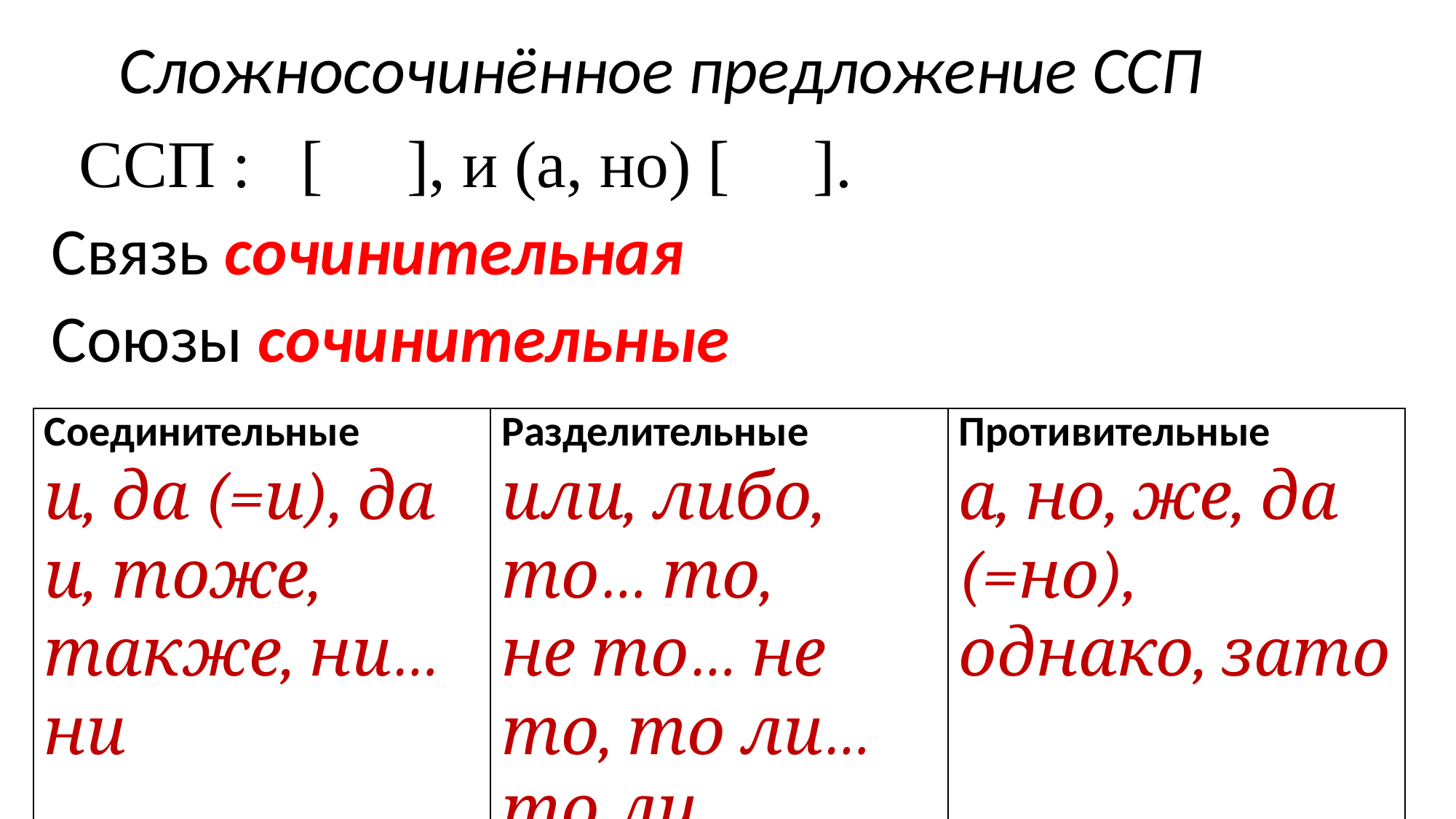

# Сложносочинённое предложение ССП
ССП :   [     ], и (а, но) [     ].
Связь сочинительная
Союзы сочинительные

| Соединительные и, да (=и), да и, тоже, также, ни… ни | Разделительные или, либо, то… то, не то… не то, то ли… то ли | Противительные а, но, же, да (=но), однако, зато |
| --- | --- | --- |